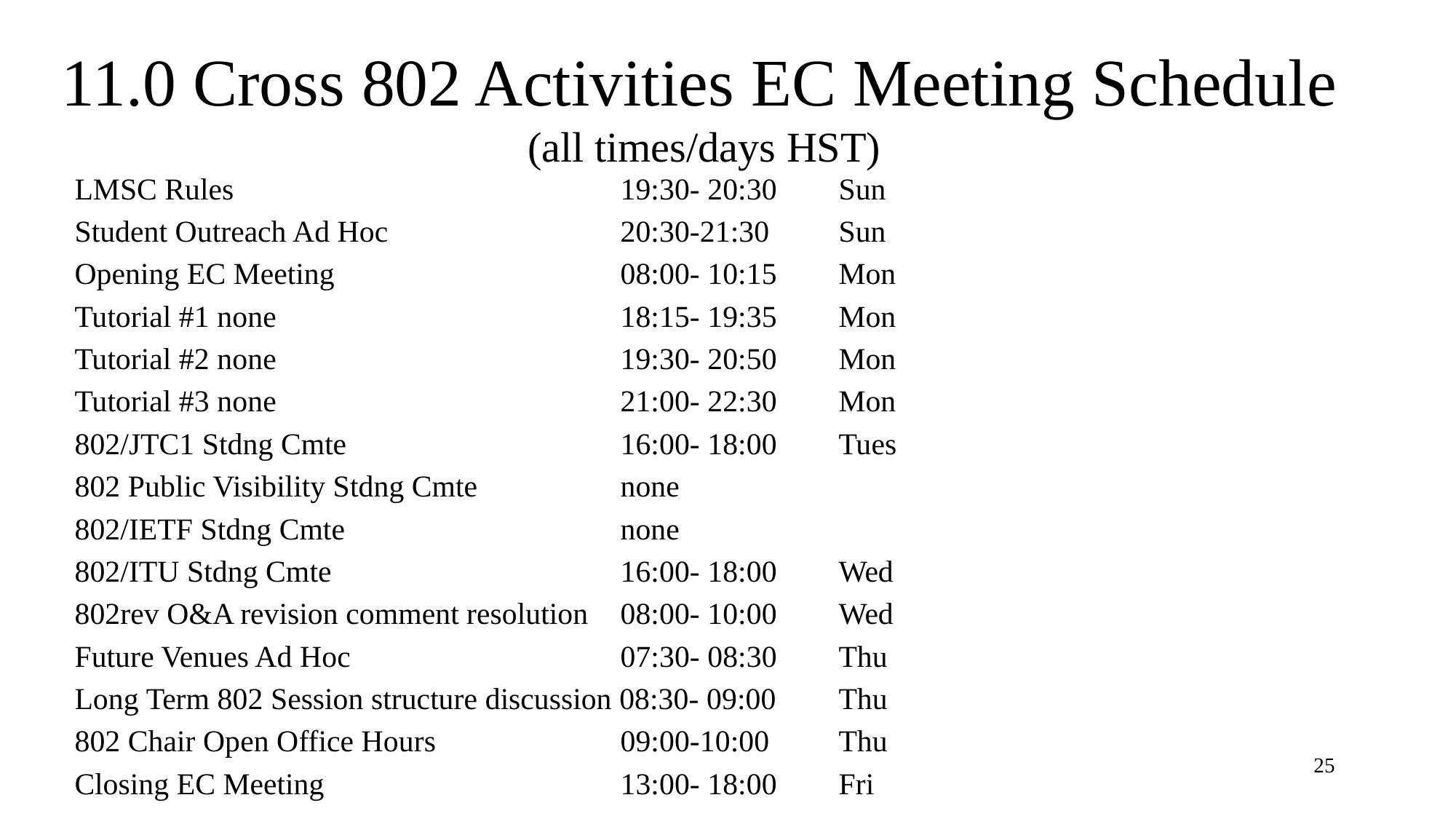

# 11.0 Cross 802 Activities EC Meeting Schedule (all times/days HST)
LMSC Rules				19:30- 20:30 	Sun
Student Outreach Ad Hoc			20:30-21:30	Sun
Opening EC Meeting			08:00- 10:15 	Mon
Tutorial #1 none				18:15- 19:35 	Mon
Tutorial #2 none				19:30- 20:50 	Mon
Tutorial #3 none				21:00- 22:30 	Mon
802/JTC1 Stdng Cmte			16:00- 18:00 	Tues
802 Public Visibility Stdng Cmte		none
802/IETF Stdng Cmte			none
802/ITU Stdng Cmte			16:00- 18:00 	Wed
802rev O&A revision comment resolution	08:00- 10:00	Wed
Future Venues Ad Hoc			07:30- 08:30 	Thu
Long Term 802 Session structure discussion 08:30- 09:00 	Thu
802 Chair Open Office Hours		09:00-10:00	Thu
Closing EC Meeting			13:00- 18:00 	Fri
25